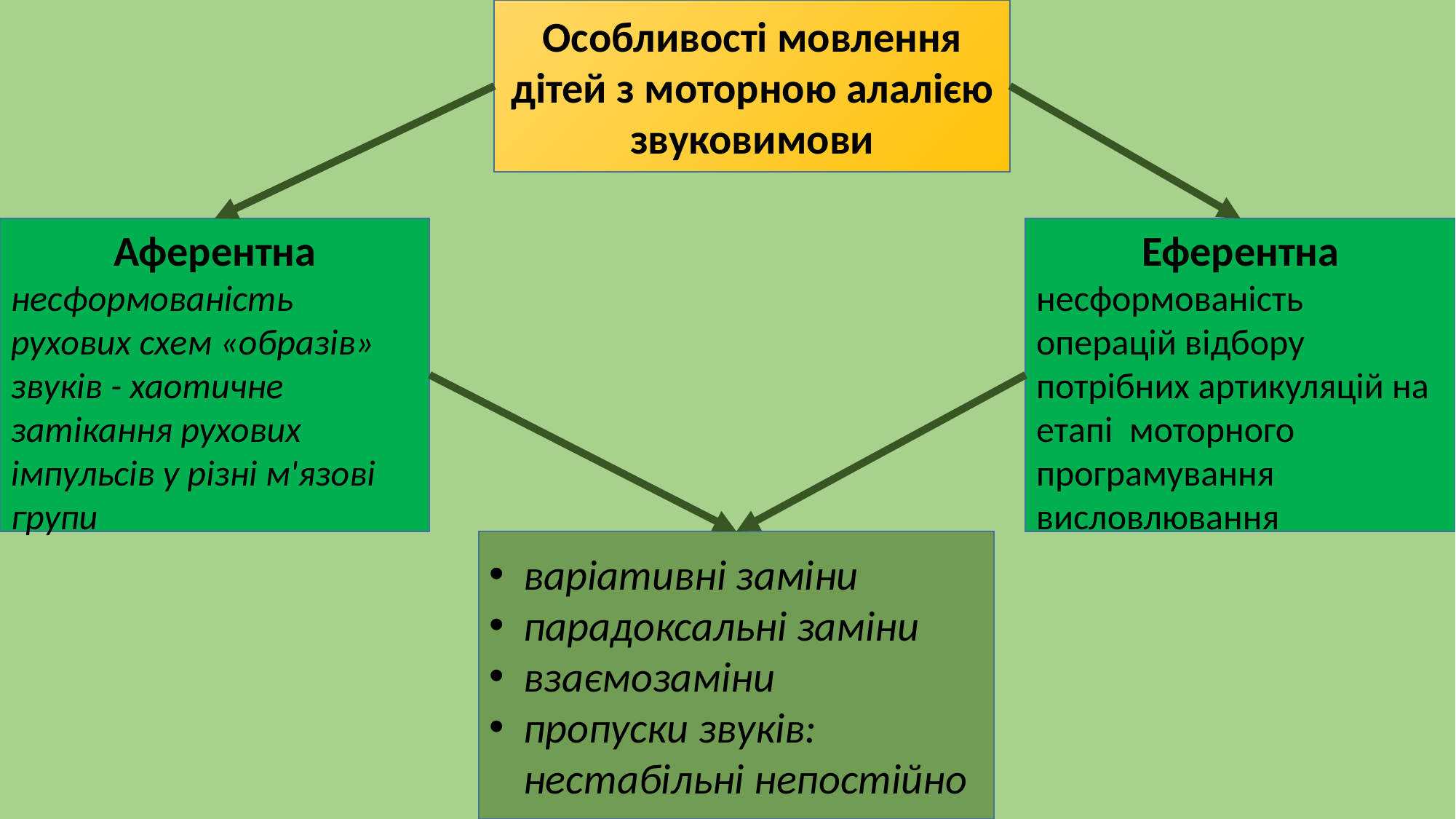

Особливості мовлення дітей з моторною алалією звуковимови
Аферентна
несформованість рухових схем «образів» звуків - хаотичне затікання рухових імпульсів у різні м'язові групи
Еферентна
несформованість операцій відбору потрібних артикуляцій на етапі  моторного програмування висловлювання

варіативні заміни
парадоксальні заміни
взаємозаміни
пропуски звуків: нестабільні непостійно